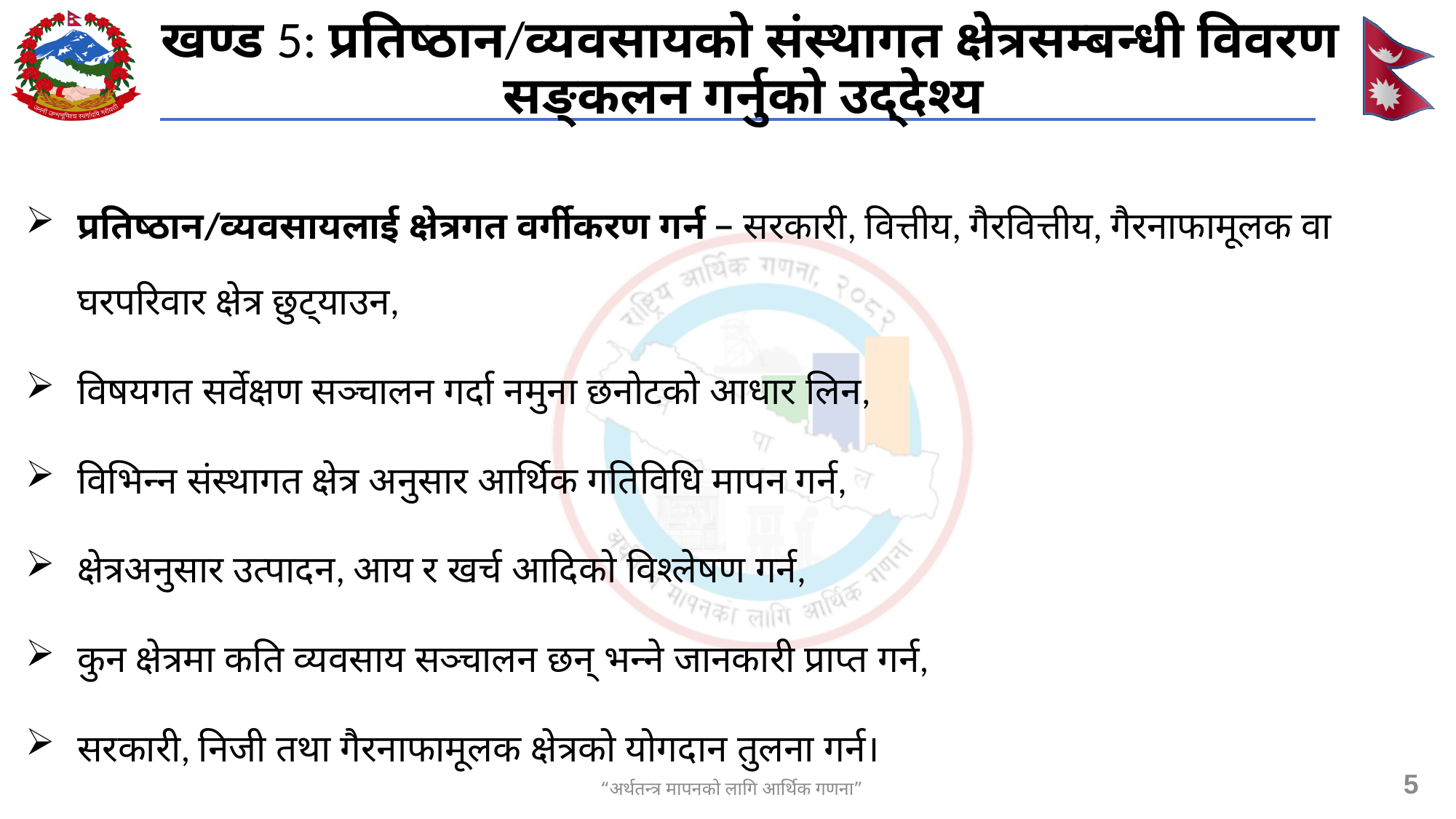

# खण्ड 5: प्रतिष्ठान/व्यवसायको संस्थागत क्षेत्रसम्बन्धी विवरण सङ्कलन गर्नुको उद्देश्य
प्रतिष्ठान/व्यवसायलाई क्षेत्रगत वर्गीकरण गर्न – सरकारी, वित्तीय, गैरवित्तीय, गैरनाफामूलक वा घरपरिवार क्षेत्र छुट्याउन,
विषयगत सर्वेक्षण सञ्चालन गर्दा नमुना छनोटको आधार लिन,
विभिन्न संस्थागत क्षेत्र अनुसार आर्थिक गतिविधि मापन गर्न,
क्षेत्रअनुसार उत्पादन, आय र खर्च आदिको विश्लेषण गर्न,
कुन क्षेत्रमा कति व्यवसाय सञ्चालन छन् भन्ने जानकारी प्राप्त गर्न,
सरकारी, निजी तथा गैरनाफामूलक क्षेत्रको योगदान तुलना गर्न।

5
“अर्थतन्त्र मापनको लागि आर्थिक गणना”